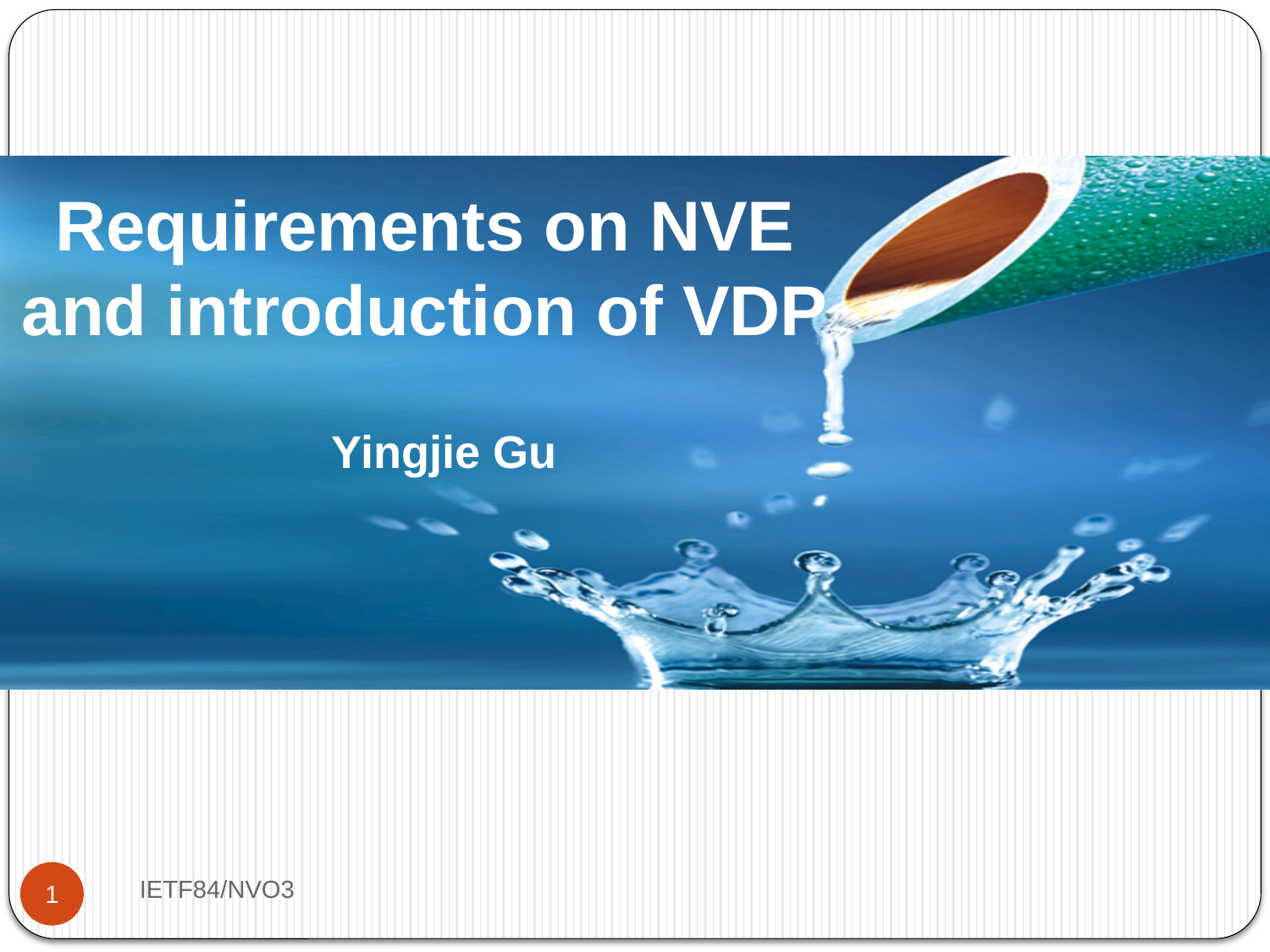

# Requirements on NVE and introduction of VDP
Yingjie Gu
IETF84/NVO3
1